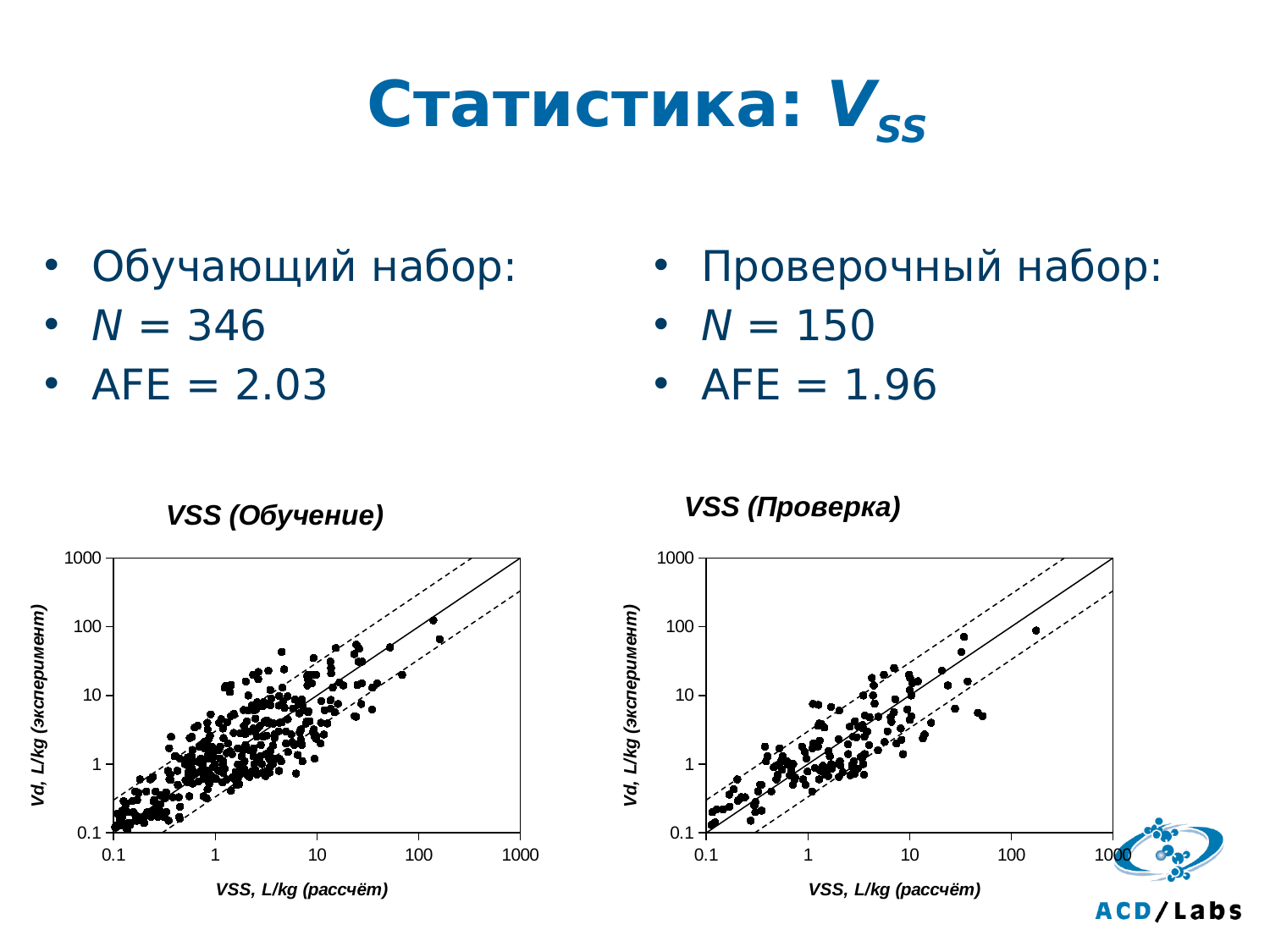

# Статистика: VSS
Обучающий набор:
N = 346
AFE = 2.03
Проверочный набор:
N = 150
AFE = 1.96

### Chart: VSS (Обучение)

| Category |  |  |  |  |
|---|---|---|---|---|

### Chart: VSS (Проверка)

| Category |  |  |  |  |
|---|---|---|---|---|